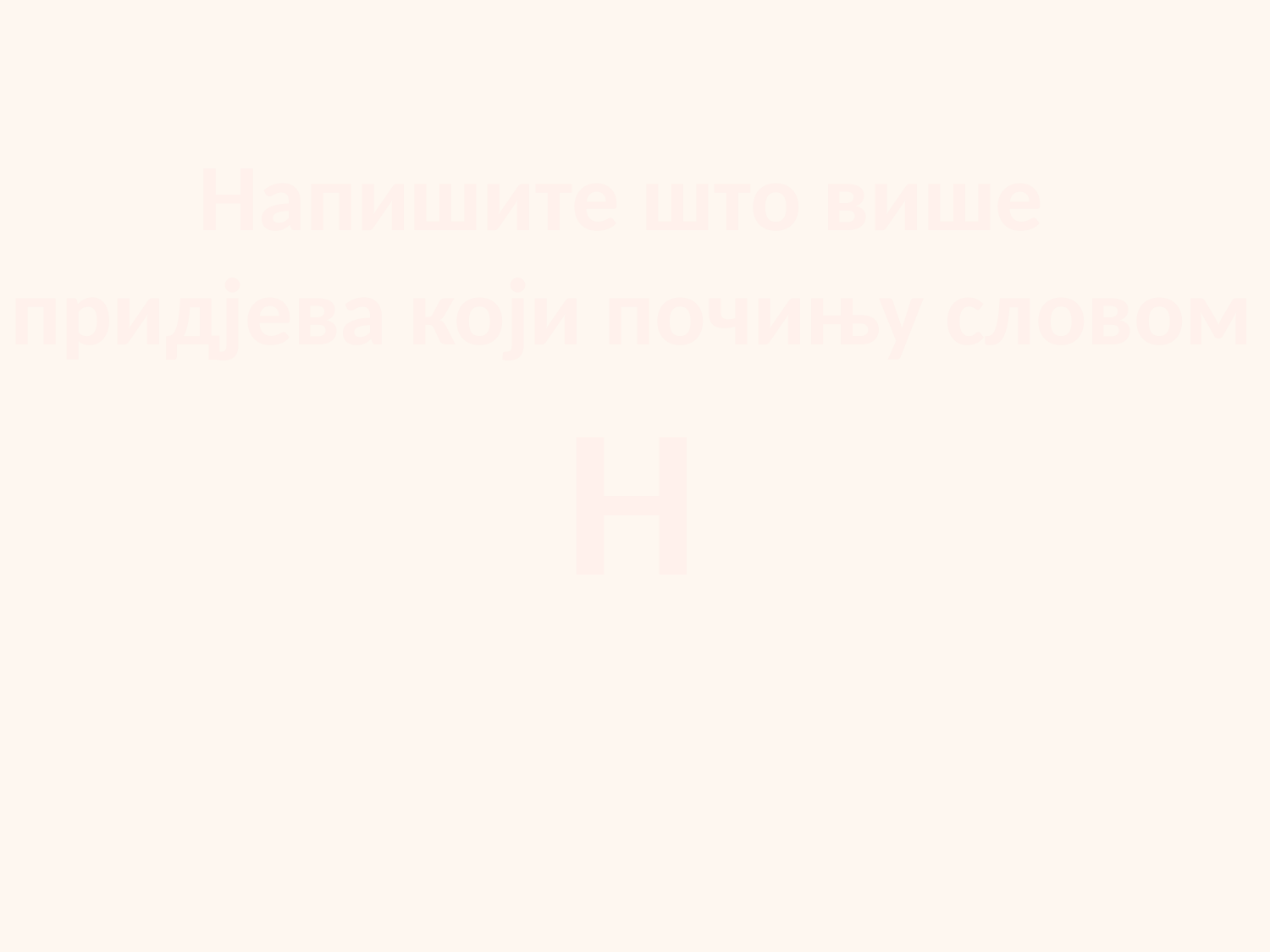

Напишите што више
придјева који почињу словом
H